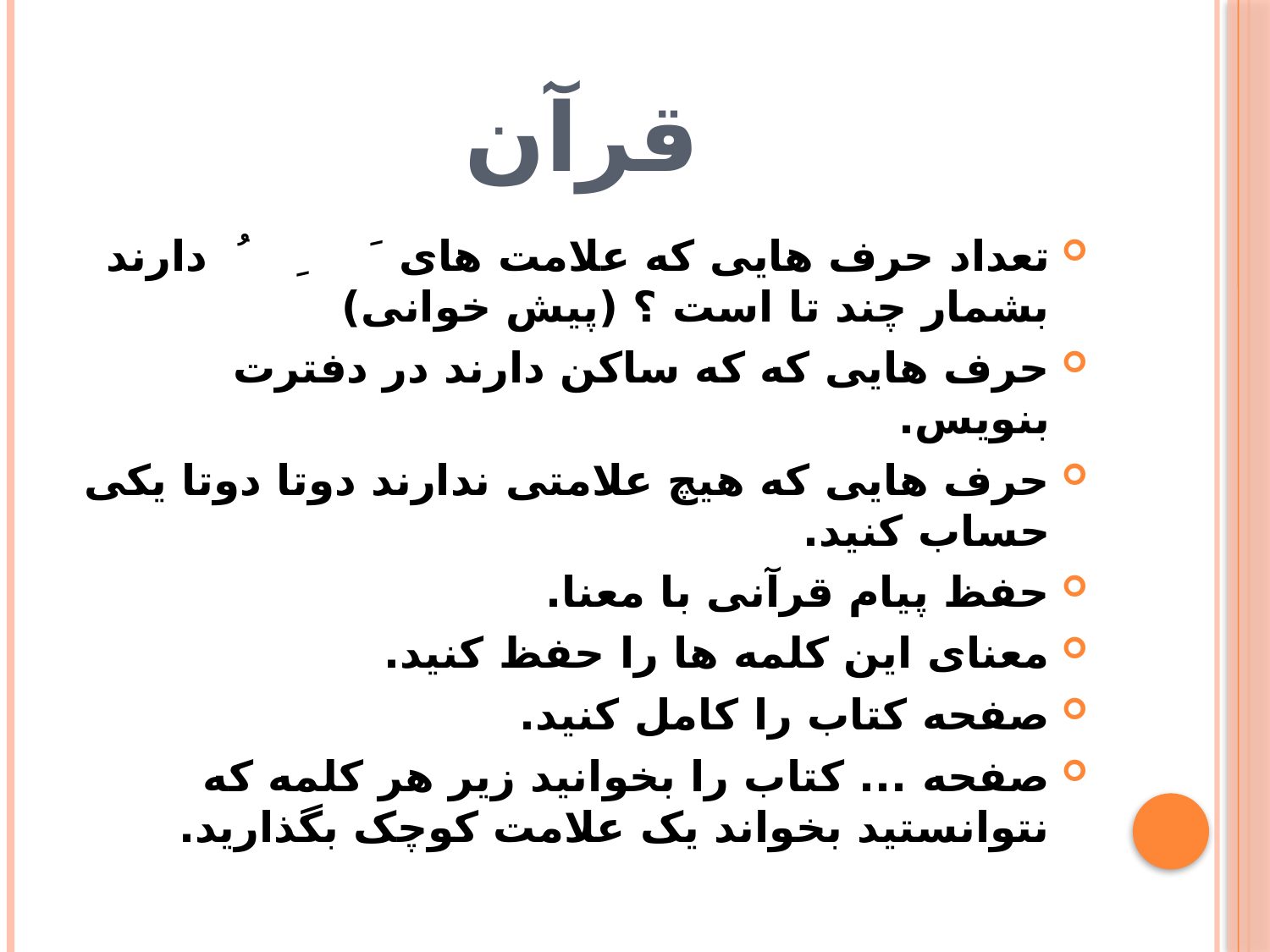

# قرآن
تعداد حرف هایی که علامت های  َ     ِ    ُ  دارند بشمار چند تا است ؟ (پیش خوانی)
حرف هایی که که ساکن دارند در دفترت بنویس.
حرف هایی که هیچ علامتی ندارند دوتا دوتا یکی حساب کنید.
حفظ پیام قرآنی با معنا.
معنای این کلمه ها را حفظ کنید.
صفحه کتاب را کامل کنید.
صفحه ... کتاب را بخوانید زیر هر کلمه که نتوانستید بخواند یک علامت کوچک بگذارید.